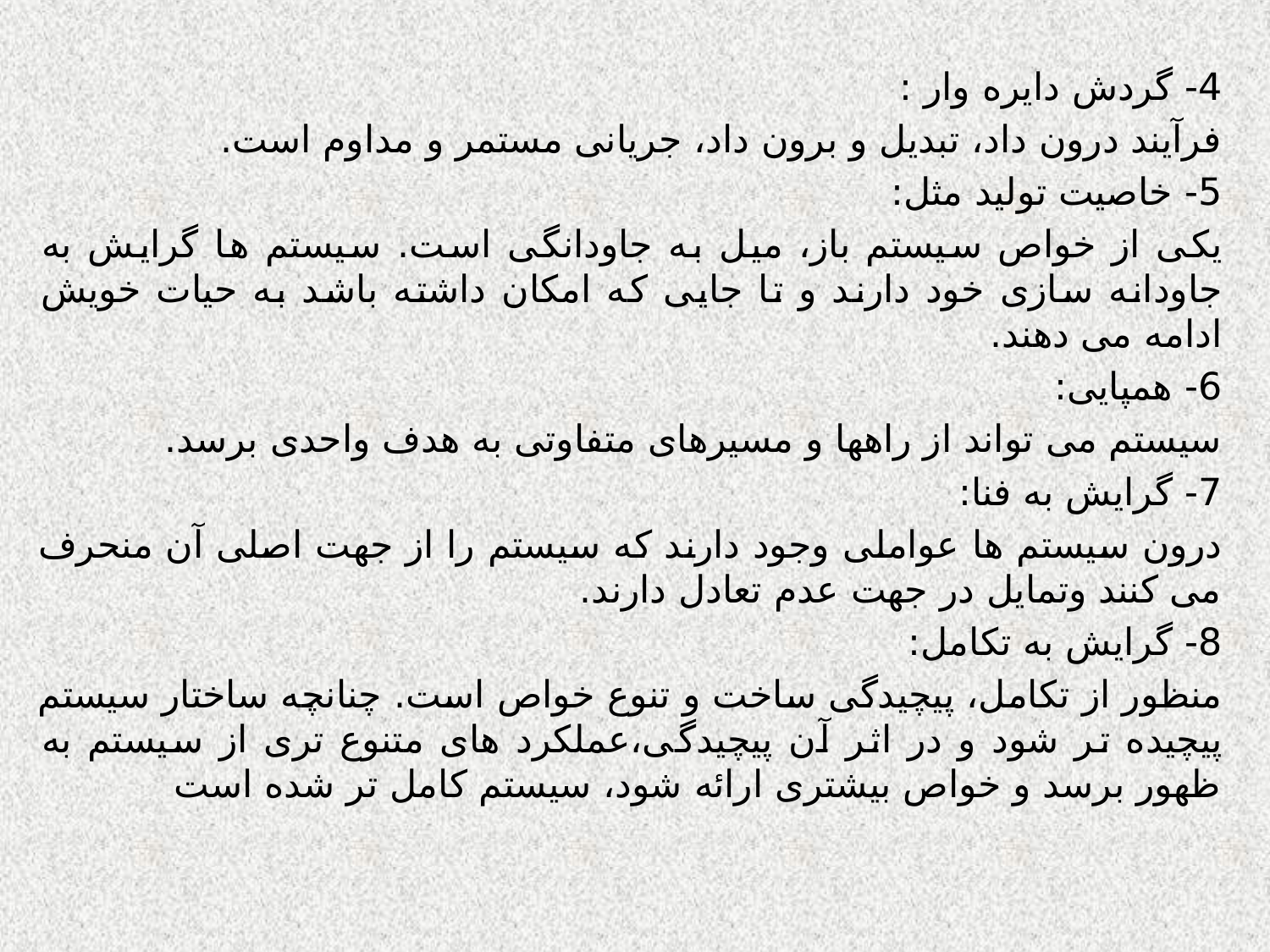

4- گردش دایره وار :
فرآیند درون داد، تبدیل و برون داد، جریانی مستمر و مداوم است.
5- خاصیت تولید مثل:
یکی از خواص سیستم باز، میل به جاودانگی است. سیستم ها گرایش به جاودانه سازی خود دارند و تا جایی که امکان داشته باشد به حیات خویش ادامه می دهند.
6- همپایی:
سیستم می تواند از راهها و مسیرهای متفاوتی به هدف واحدی برسد.
7- گرایش به فنا:
درون سیستم ها عواملی وجود دارند که سیستم را از جهت اصلی آن منحرف می کنند وتمایل در جهت عدم تعادل دارند.
8- گرایش به تکامل:
منظور از تکامل، پیچیدگی ساخت و تنوع خواص است. چنانچه ساختار سیستم پیچیده تر شود و در اثر آن پیچیدگی،عملکرد های متنوع تری از سیستم به ظهور برسد و خواص بیشتری ارائه شود، سیستم کامل تر شده است